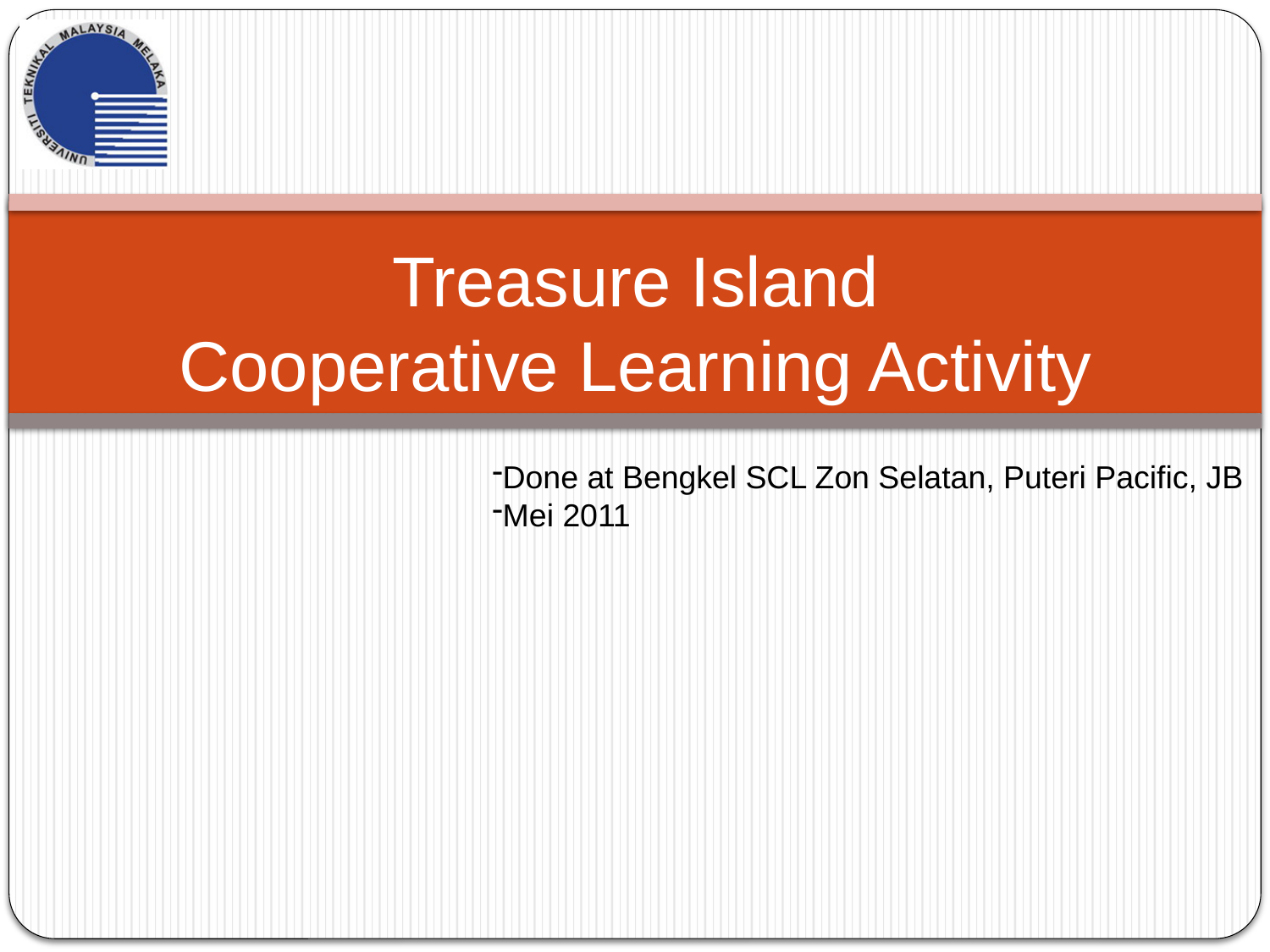

# Treasure Island Cooperative Learning Activity
Done at Bengkel SCL Zon Selatan, Puteri Pacific, JB
Mei 2011